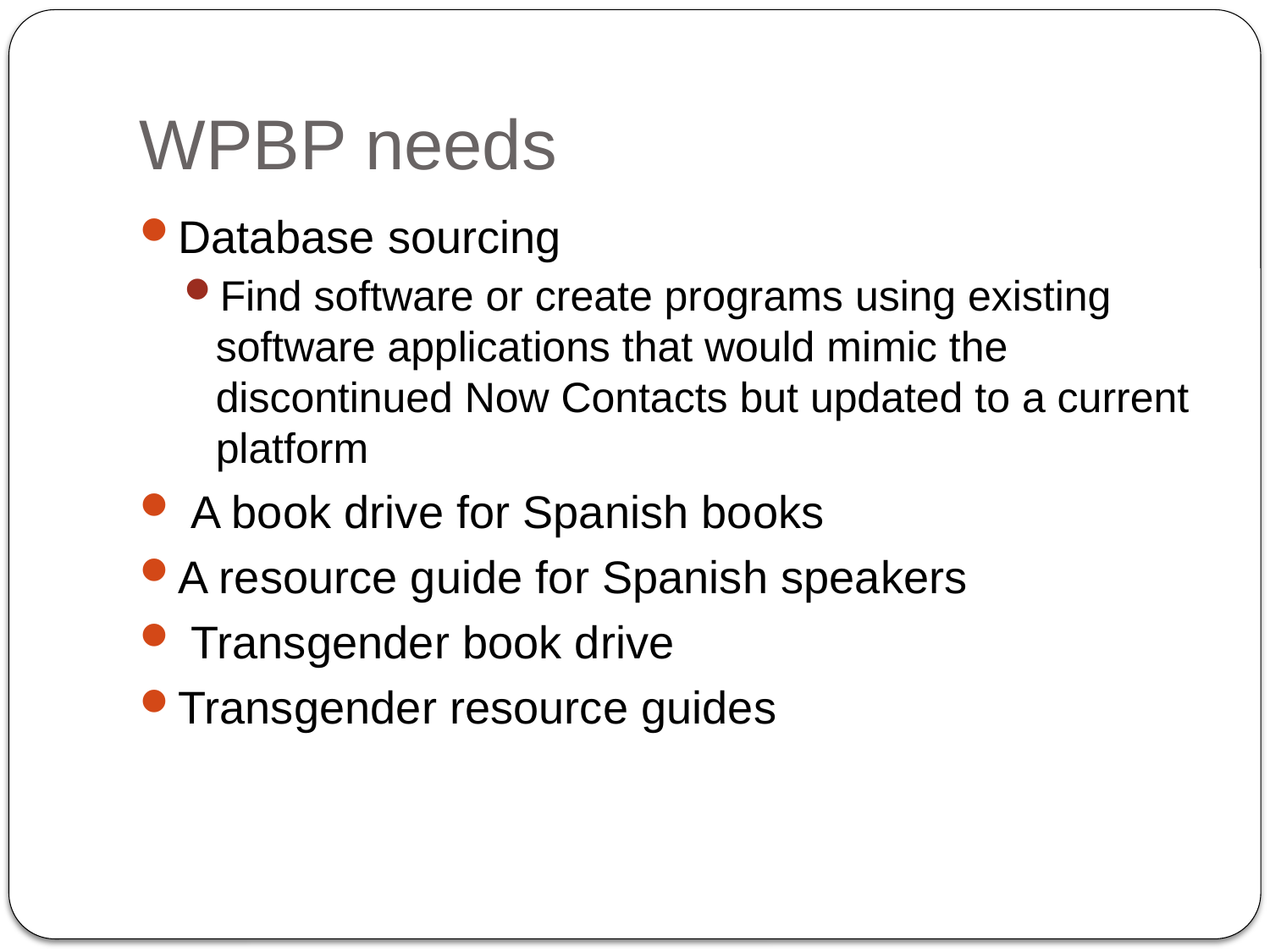

# WPBP needs
Database sourcing
Find software or create programs using existing software applications that would mimic the discontinued Now Contacts but updated to a current platform
 A book drive for Spanish books
A resource guide for Spanish speakers
 Transgender book drive
Transgender resource guides